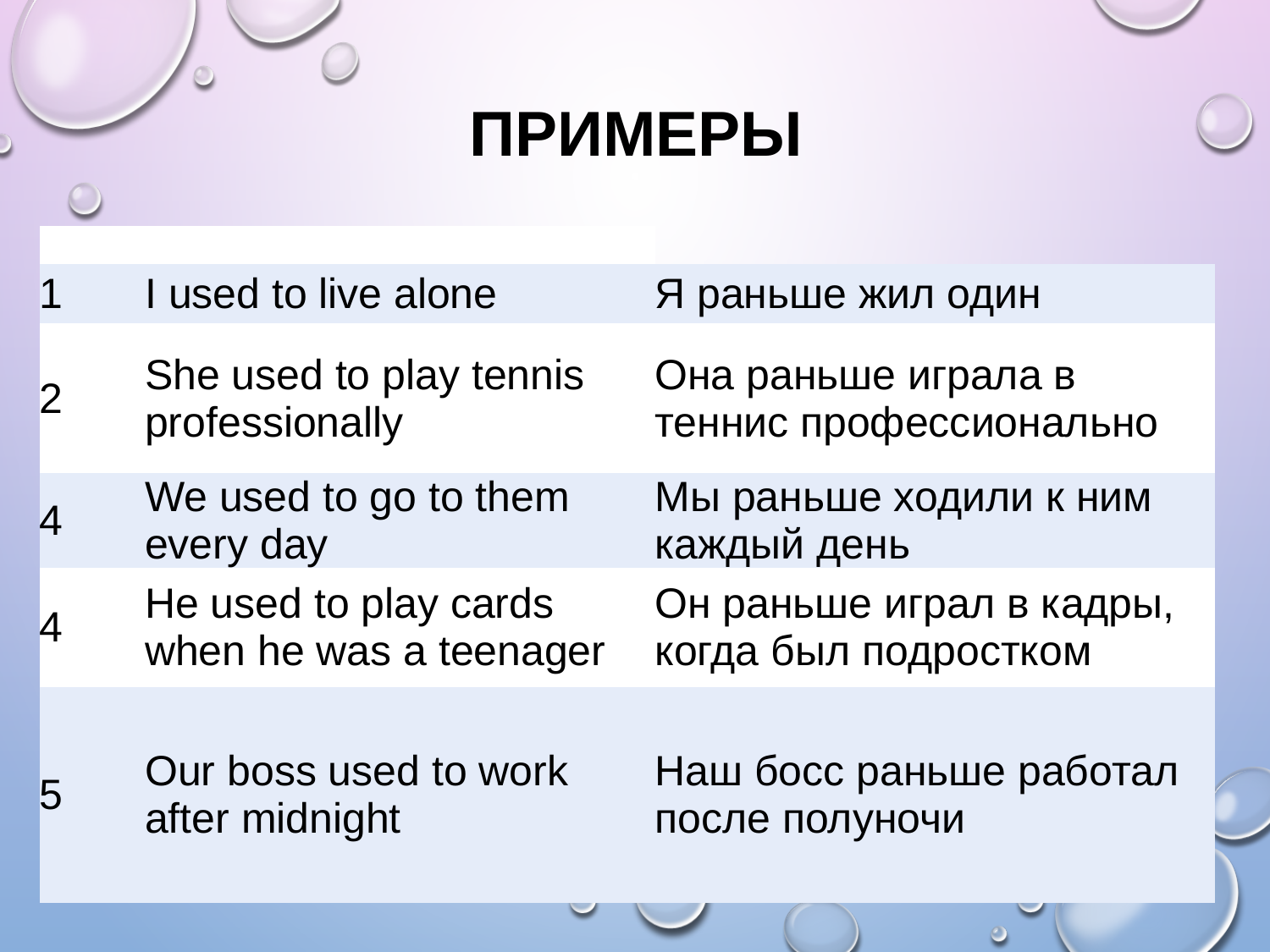

# Примеры
|  |  |  |
| --- | --- | --- |
| 1 | I used to live alone | Я раньше жил один |
| 2 | She used to play tennis professionally | Она раньше играла в теннис профессионально |
| 4 | We used to go to them every day | Мы раньше ходили к ним каждый день |
| 4 | He used to play cards when he was a teenager | Он раньше играл в кадры, когда был подростком |
| 5 | Our boss used to work after midnight | Наш босс раньше работал после полуночи |